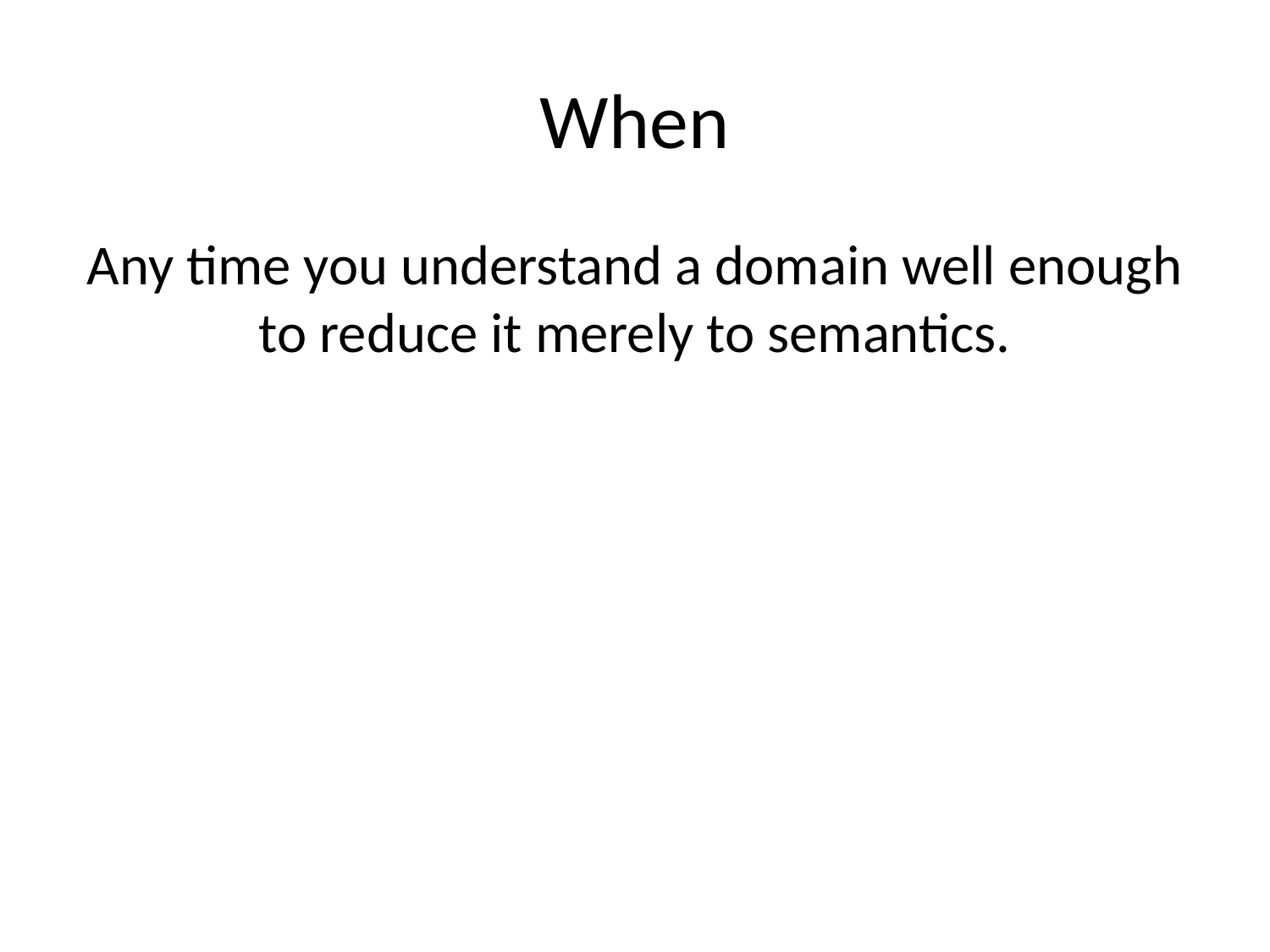

# When
Any time you understand a domain well enough to reduce it merely to semantics.